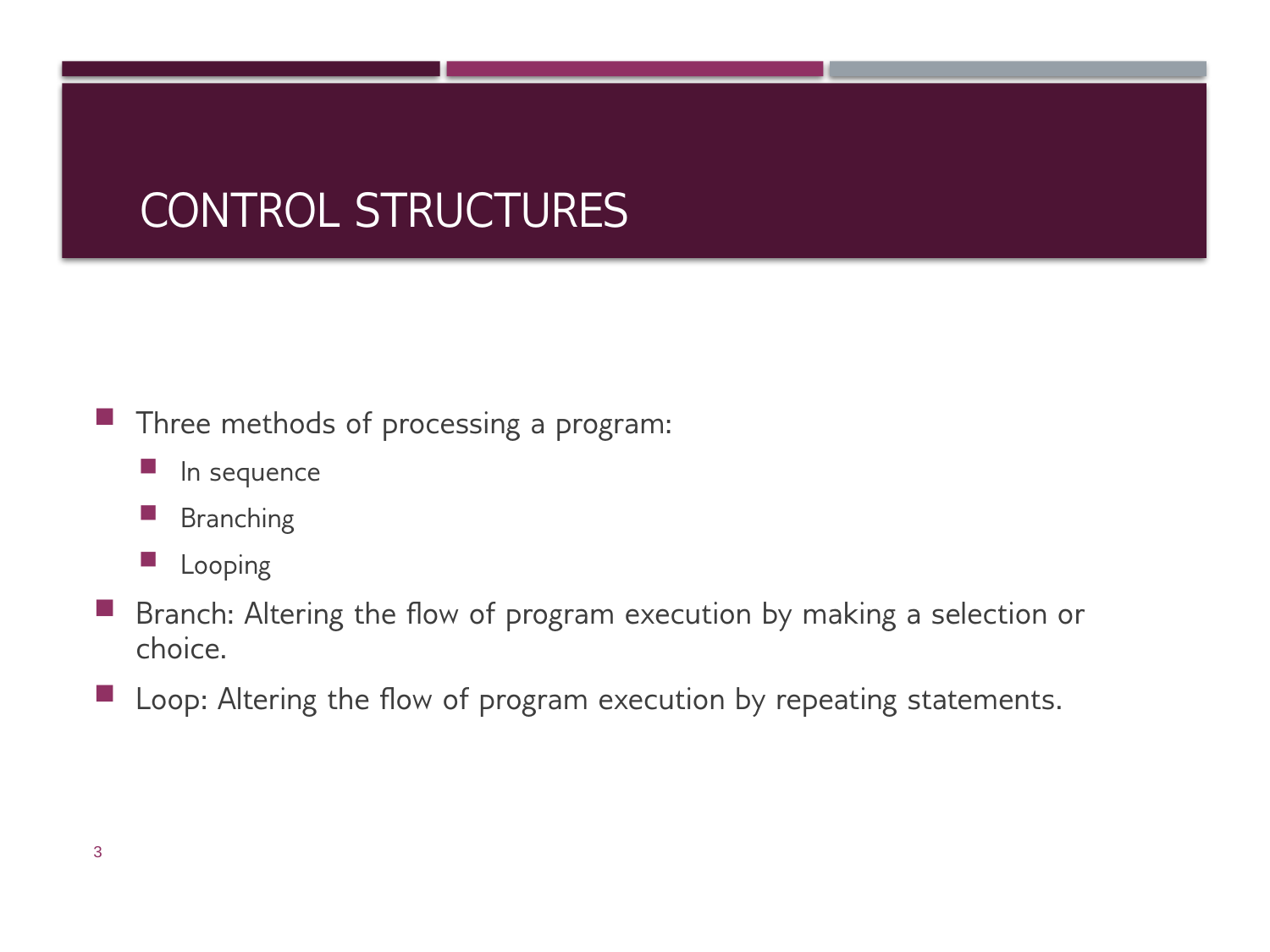

# Control Structures
Three methods of processing a program:
In sequence
Branching
Looping
Branch: Altering the flow of program execution by making a selection or choice.
Loop: Altering the flow of program execution by repeating statements.
3